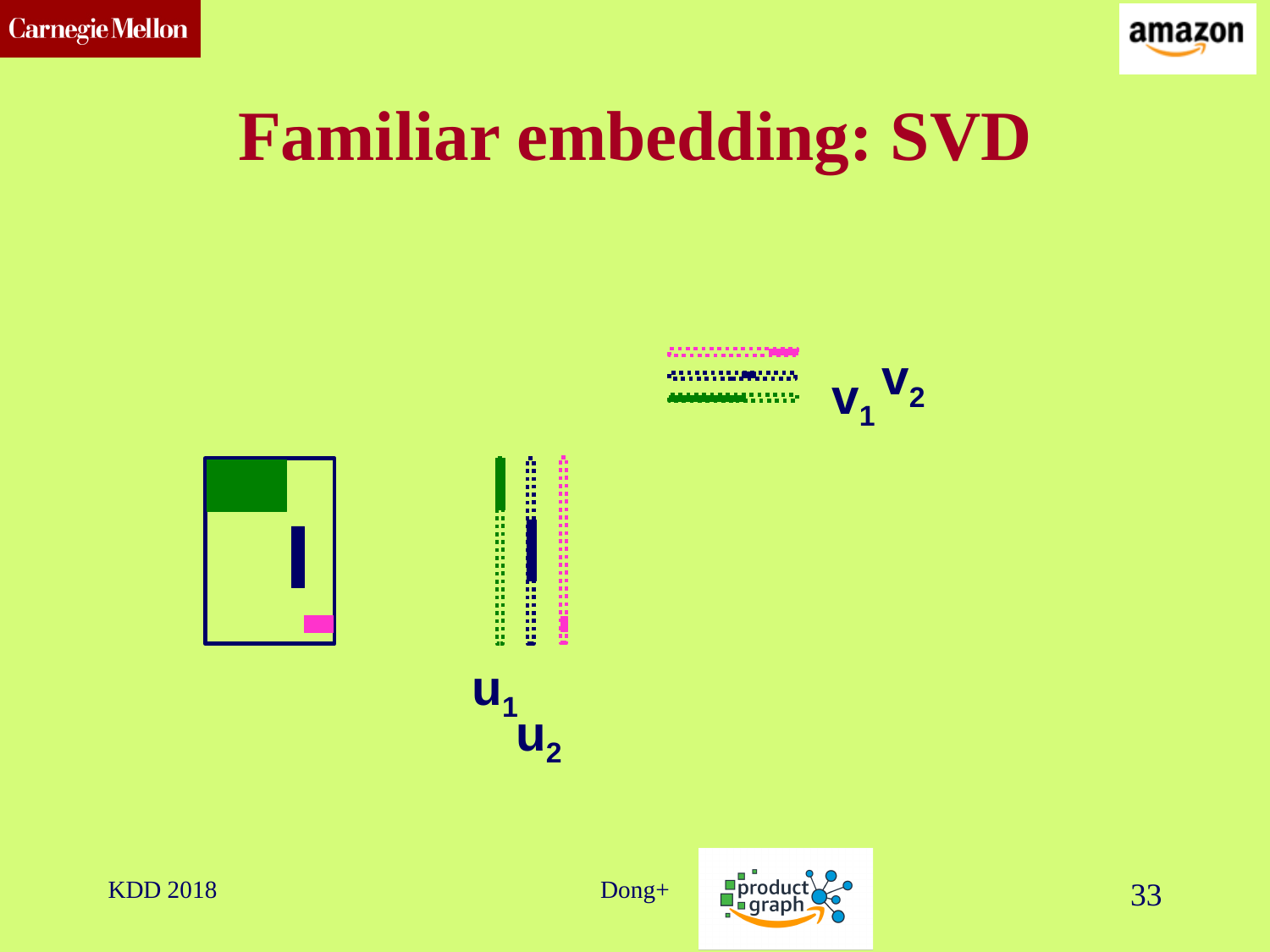

# Familiar embedding: SVD
v2

v1

u1
u2
KDD 2018
Dong+
33